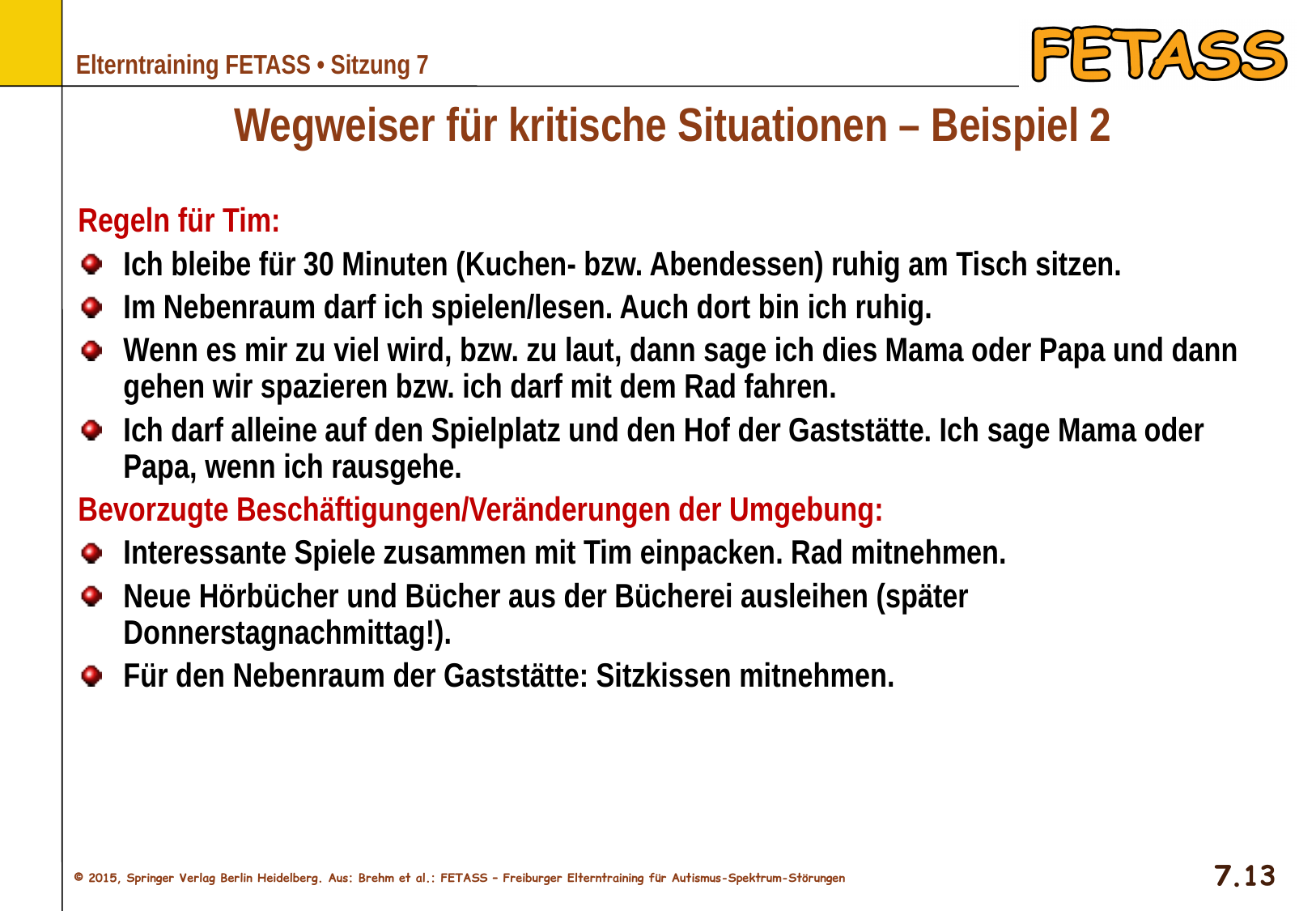

# Wegweiser für kritische Situationen – Beispiel 2
Regeln für Tim:
Ich bleibe für 30 Minuten (Kuchen- bzw. Abendessen) ruhig am Tisch sitzen.
Im Nebenraum darf ich spielen/lesen. Auch dort bin ich ruhig.
Wenn es mir zu viel wird, bzw. zu laut, dann sage ich dies Mama oder Papa und dann gehen wir spazieren bzw. ich darf mit dem Rad fahren.
Ich darf alleine auf den Spielplatz und den Hof der Gaststätte. Ich sage Mama oder Papa, wenn ich rausgehe.
Bevorzugte Beschäftigungen/Veränderungen der Umgebung:
Interessante Spiele zusammen mit Tim einpacken. Rad mitnehmen.
Neue Hörbücher und Bücher aus der Bücherei ausleihen (später Donnerstagnachmittag!).
Für den Nebenraum der Gaststätte: Sitzkissen mitnehmen.

7.13